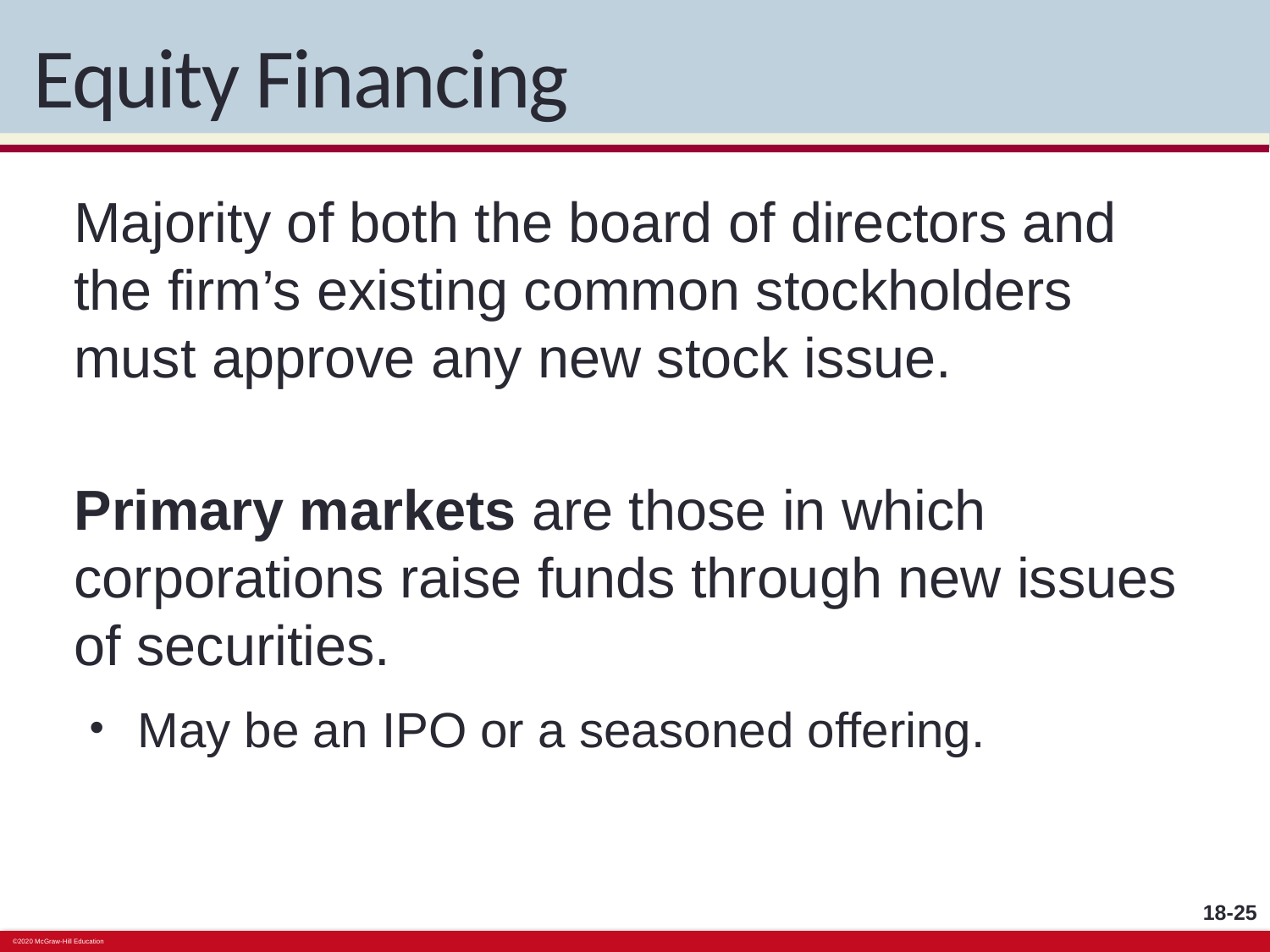

# Equity Financing
Majority of both the board of directors and the firm’s existing common stockholders must approve any new stock issue.
Primary markets are those in which corporations raise funds through new issues of securities.
May be an IPO or a seasoned offering.